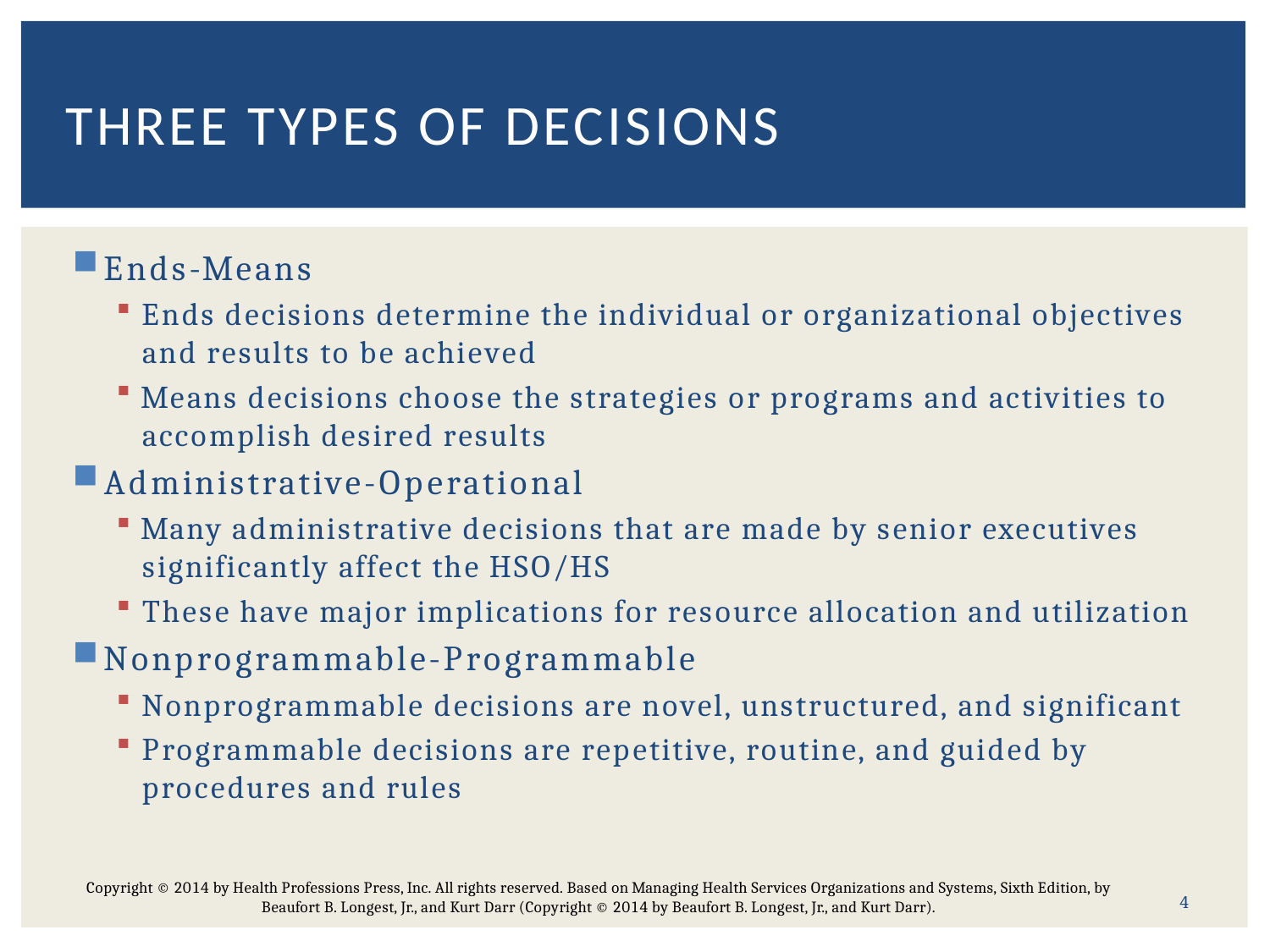

# Three types of decisions
Ends-Means
Ends decisions determine the individual or organizational objectives and results to be achieved
Means decisions choose the strategies or programs and activities to accomplish desired results
Administrative-Operational
Many administrative decisions that are made by senior executives significantly affect the HSO/HS
These have major implications for resource allocation and utilization
Nonprogrammable-Programmable
Nonprogrammable decisions are novel, unstructured, and significant
Programmable decisions are repetitive, routine, and guided by procedures and rules
4